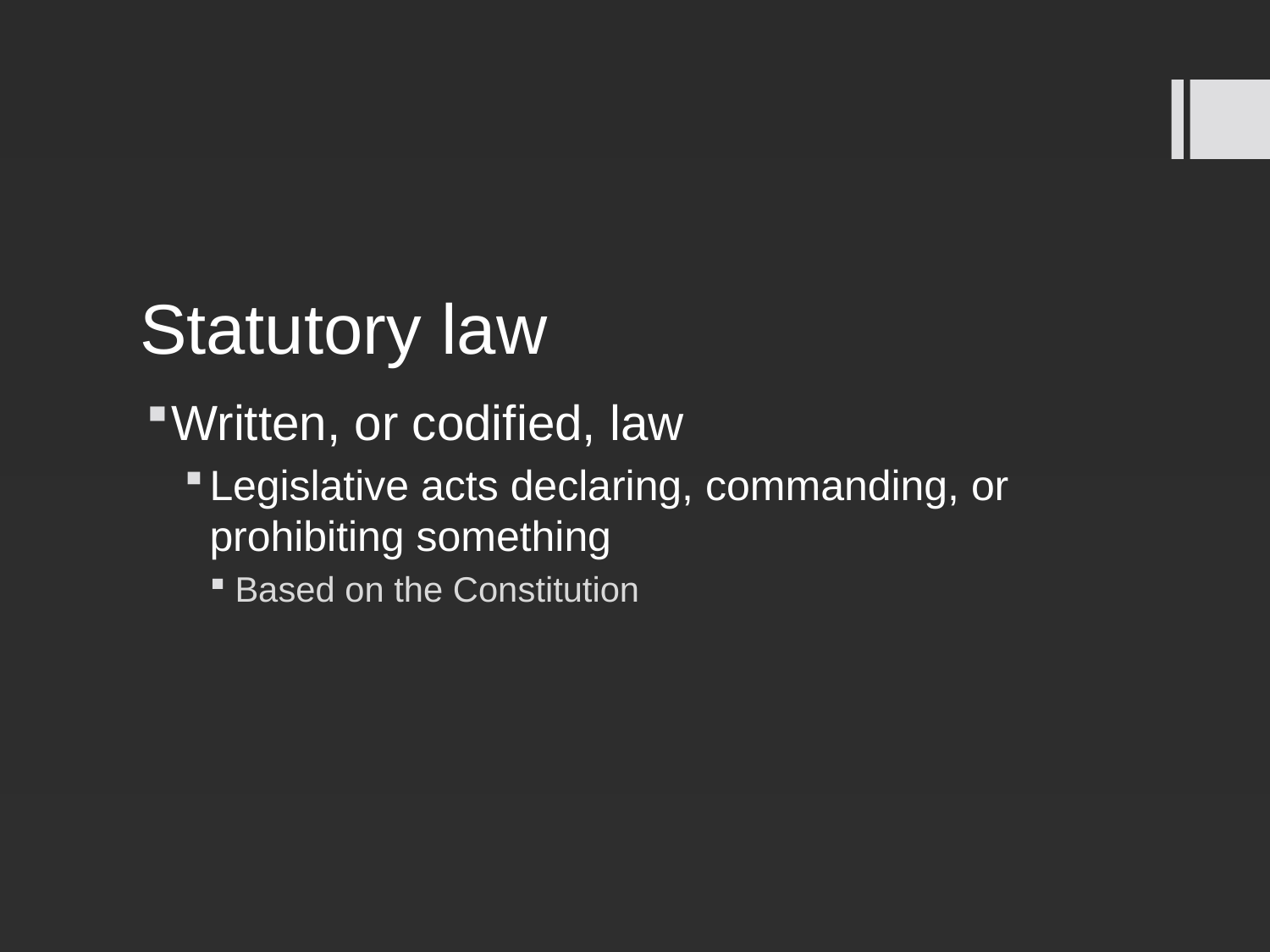

# Statutory law
Written, or codified, law
Legislative acts declaring, commanding, or prohibiting something
Based on the Constitution